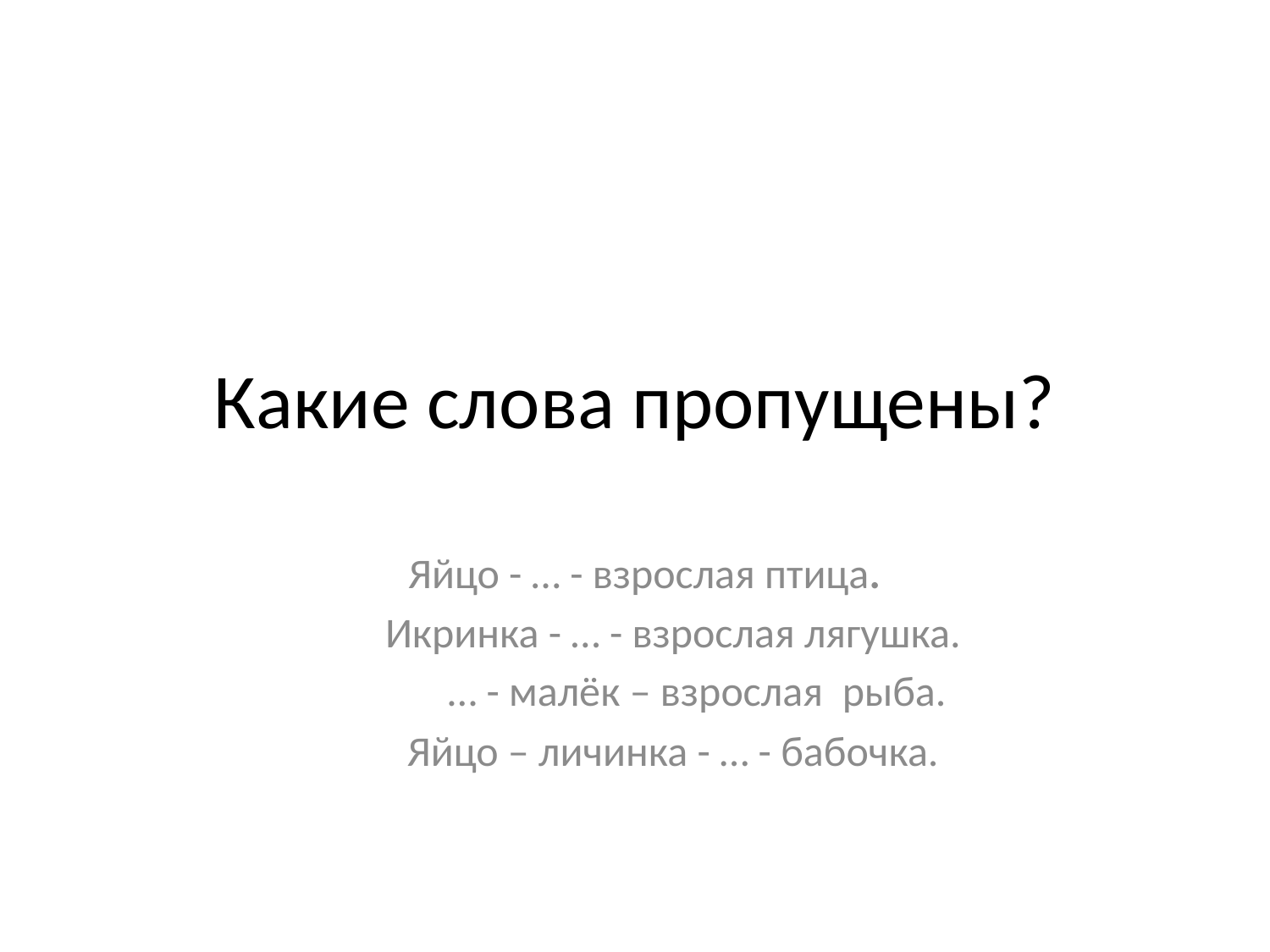

# Какие слова пропущены?
  Яйцо - … - взрослая птица.
        Икринка - … - взрослая лягушка.
             … - малёк – взрослая  рыба.
        Яйцо – личинка - … - бабочка.